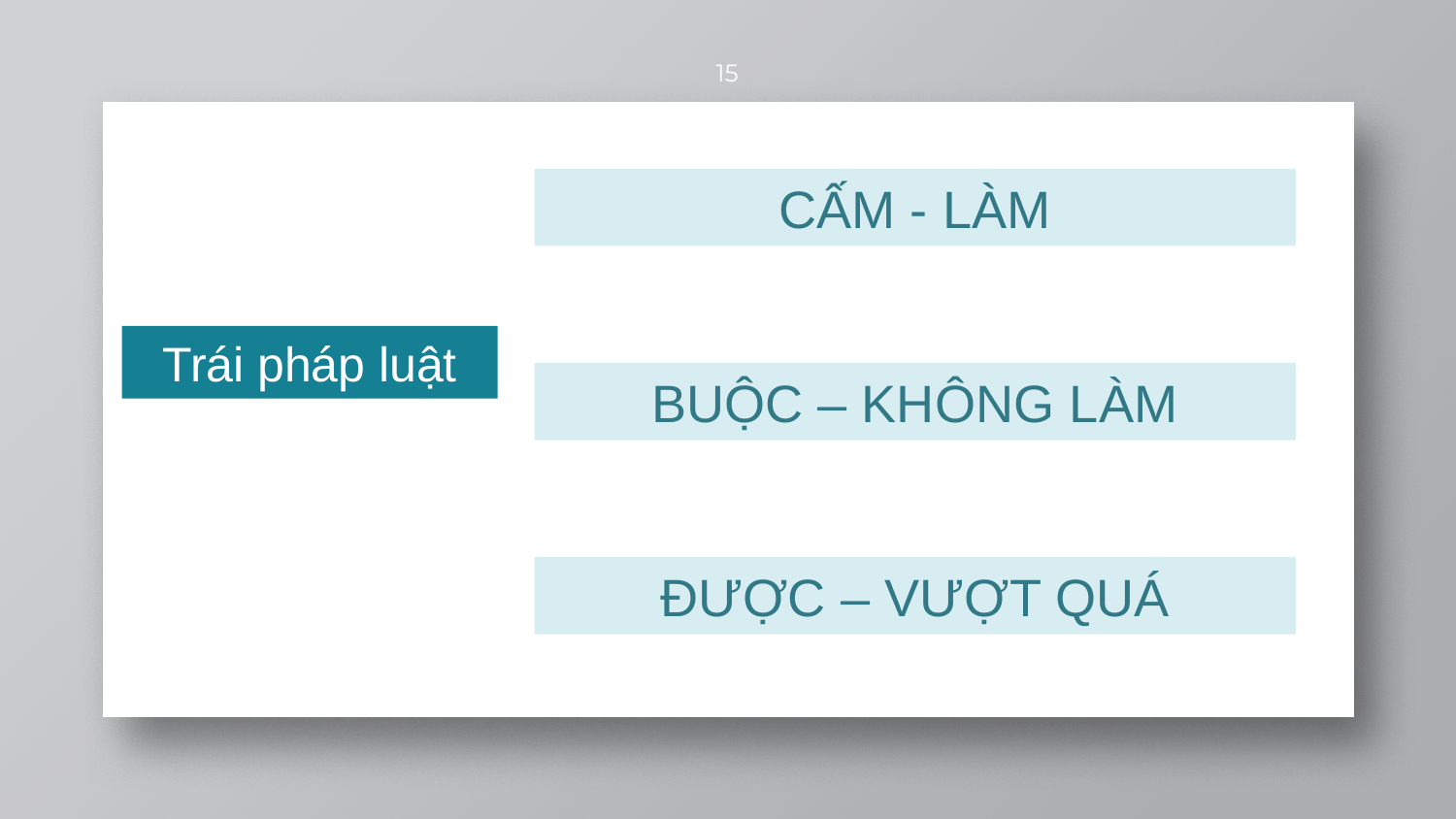

15
CẤM - LÀM
Trái pháp luật
BUỘC – KHÔNG LÀM
ĐƯỢC – VƯỢT QUÁ